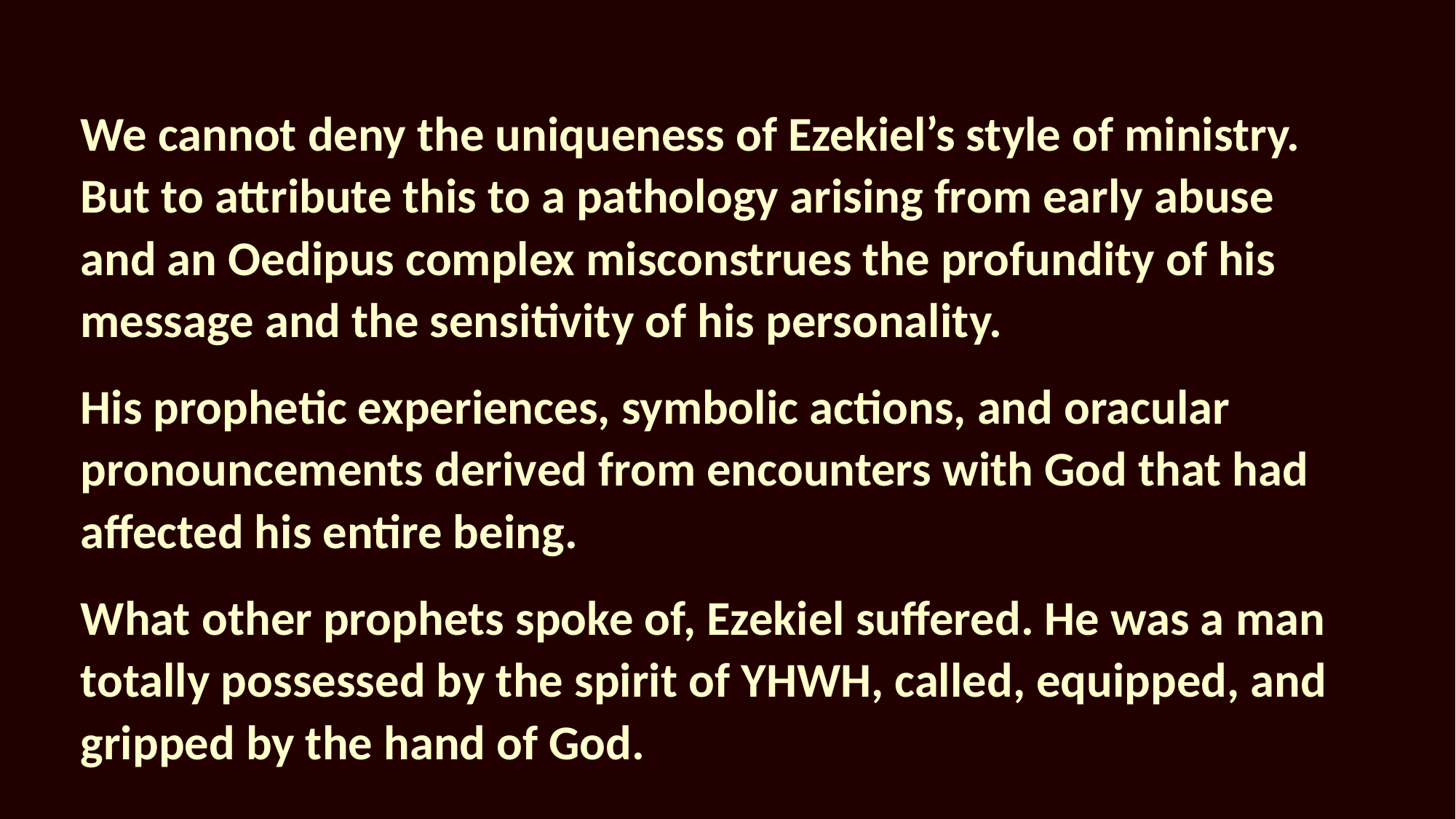

We cannot deny the uniqueness of Ezekiel’s style of ministry. But to attribute this to a pathology arising from early abuse and an Oedipus complex misconstrues the profundity of his message and the sensitivity of his personality.
His prophetic experiences, symbolic actions, and oracular pronouncements derived from encounters with God that had affected his entire being.
What other prophets spoke of, Ezekiel suffered. He was a man totally possessed by the spirit of YHWH, called, equipped, and gripped by the hand of God.